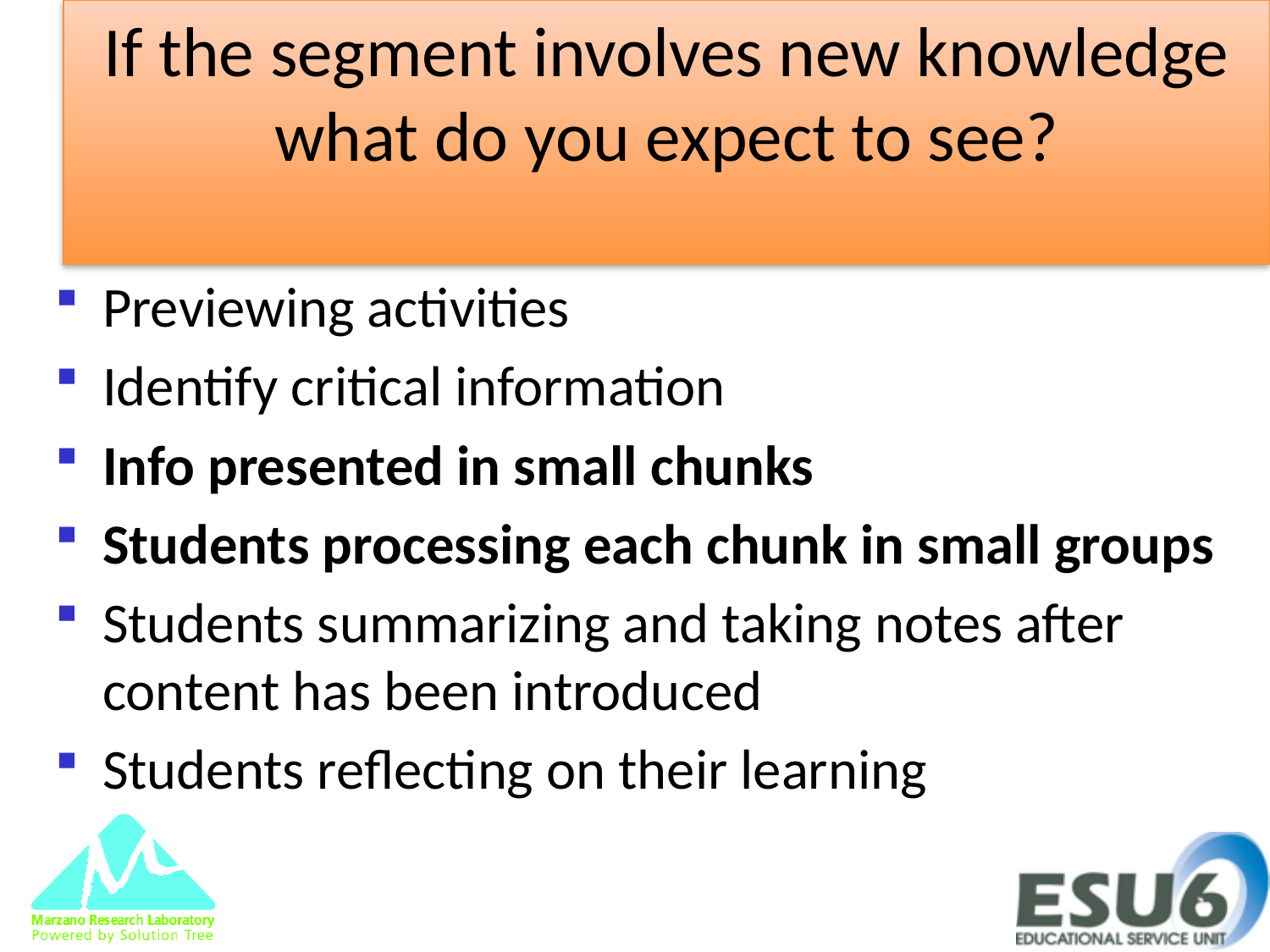

If the segment involves new knowledge what do you expect to see?
Previewing activities
Identify critical information
Info presented in small chunks
Students processing each chunk in small groups
Students summarizing and taking notes after content has been introduced
Students reflecting on their learning